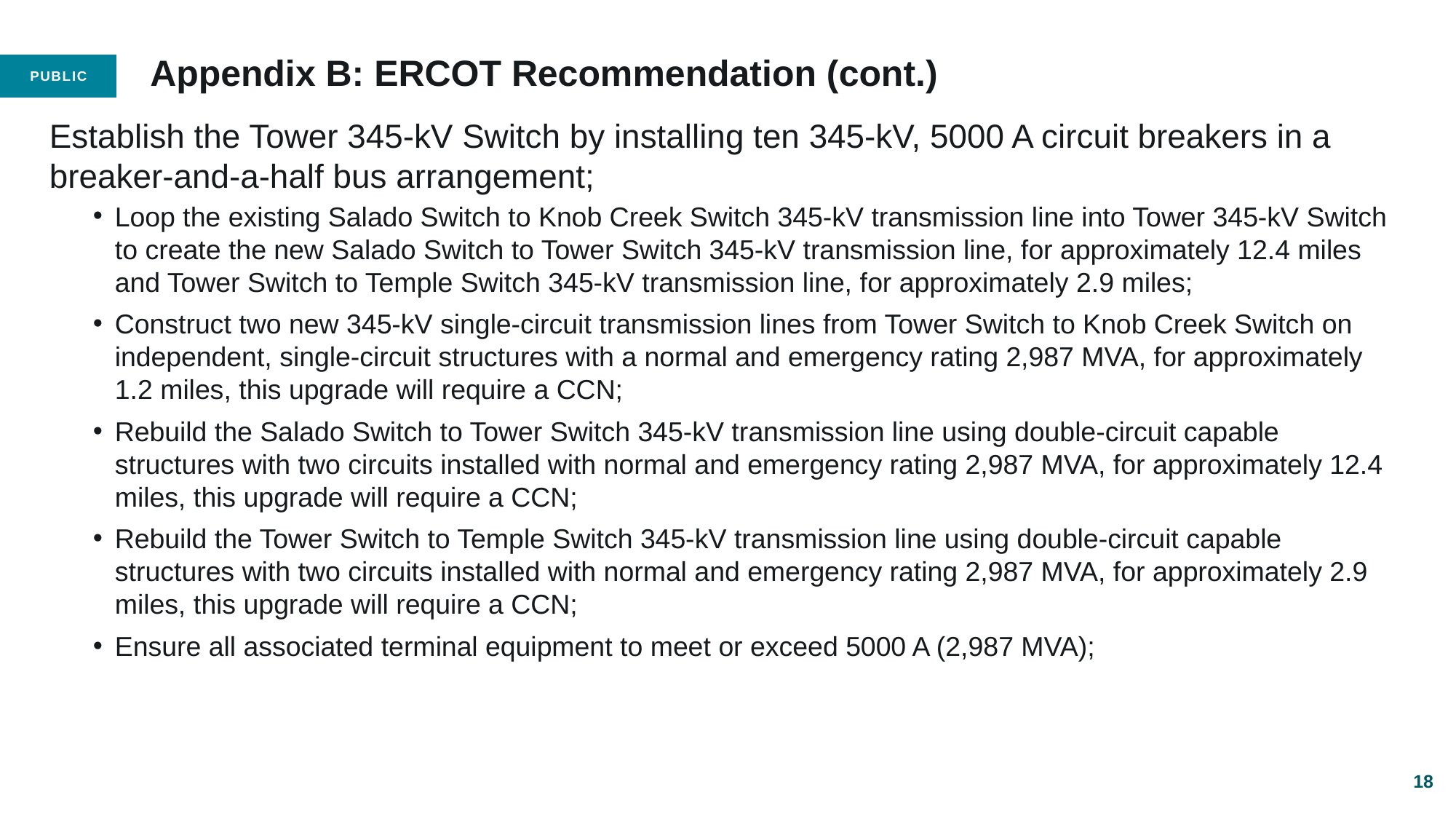

# Appendix B: ERCOT Recommendation (cont.)
Establish the Tower 345-kV Switch by installing ten 345-kV, 5000 A circuit breakers in a breaker-and-a-half bus arrangement;
Loop the existing Salado Switch to Knob Creek Switch 345-kV transmission line into Tower 345-kV Switch to create the new Salado Switch to Tower Switch 345-kV transmission line, for approximately 12.4 miles and Tower Switch to Temple Switch 345-kV transmission line, for approximately 2.9 miles;
Construct two new 345-kV single-circuit transmission lines from Tower Switch to Knob Creek Switch on independent, single-circuit structures with a normal and emergency rating 2,987 MVA, for approximately 1.2 miles, this upgrade will require a CCN;
Rebuild the Salado Switch to Tower Switch 345-kV transmission line using double-circuit capable structures with two circuits installed with normal and emergency rating 2,987 MVA, for approximately 12.4 miles, this upgrade will require a CCN;
Rebuild the Tower Switch to Temple Switch 345-kV transmission line using double-circuit capable structures with two circuits installed with normal and emergency rating 2,987 MVA, for approximately 2.9 miles, this upgrade will require a CCN;
Ensure all associated terminal equipment to meet or exceed 5000 A (2,987 MVA);
18